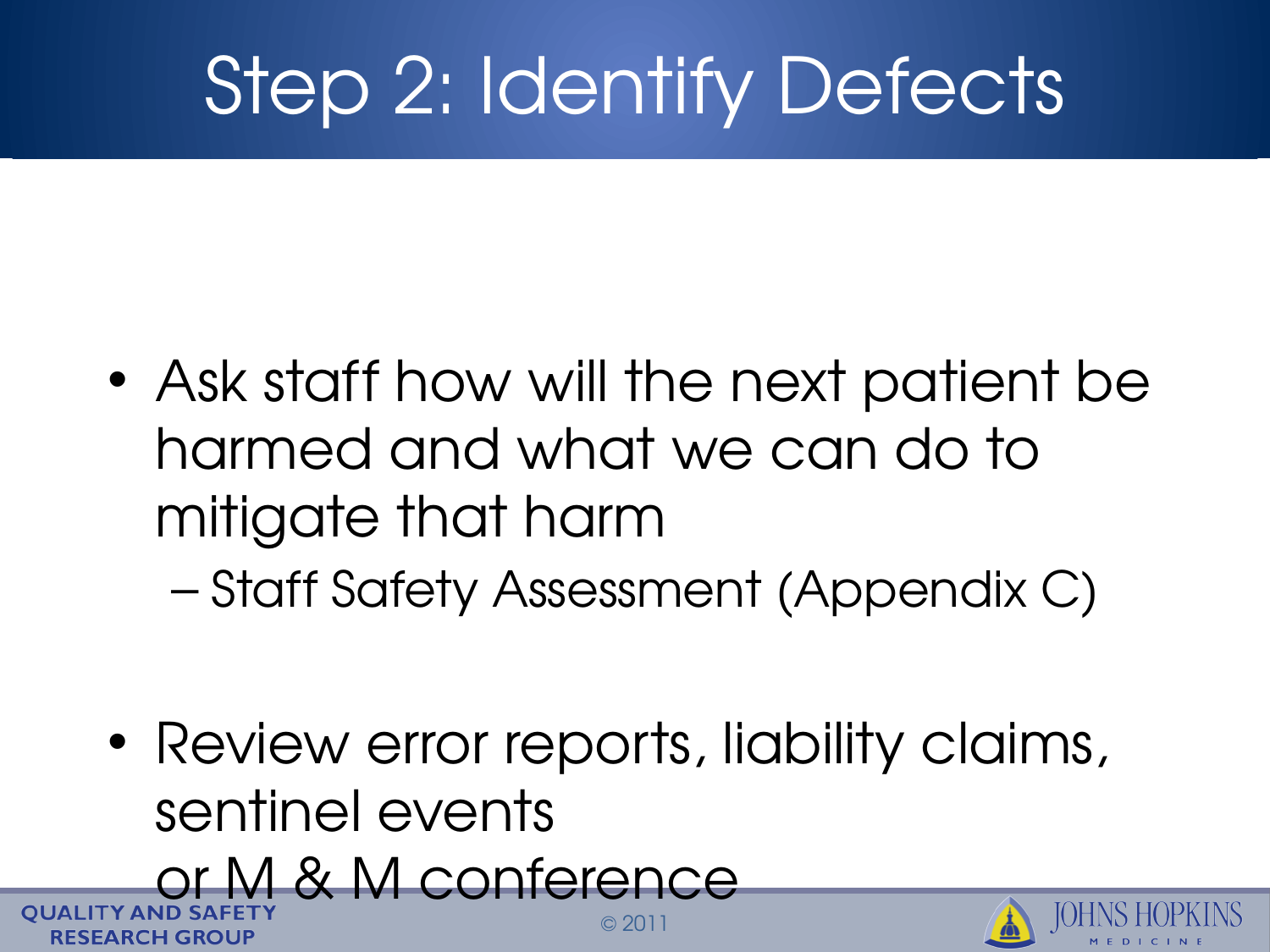

# Step 2: Identify Defects
Ask staff how will the next patient be harmed and what we can do to mitigate that harm
Staff Safety Assessment (Appendix C)

Review error reports, liability claims, sentinel events
or M & M conference